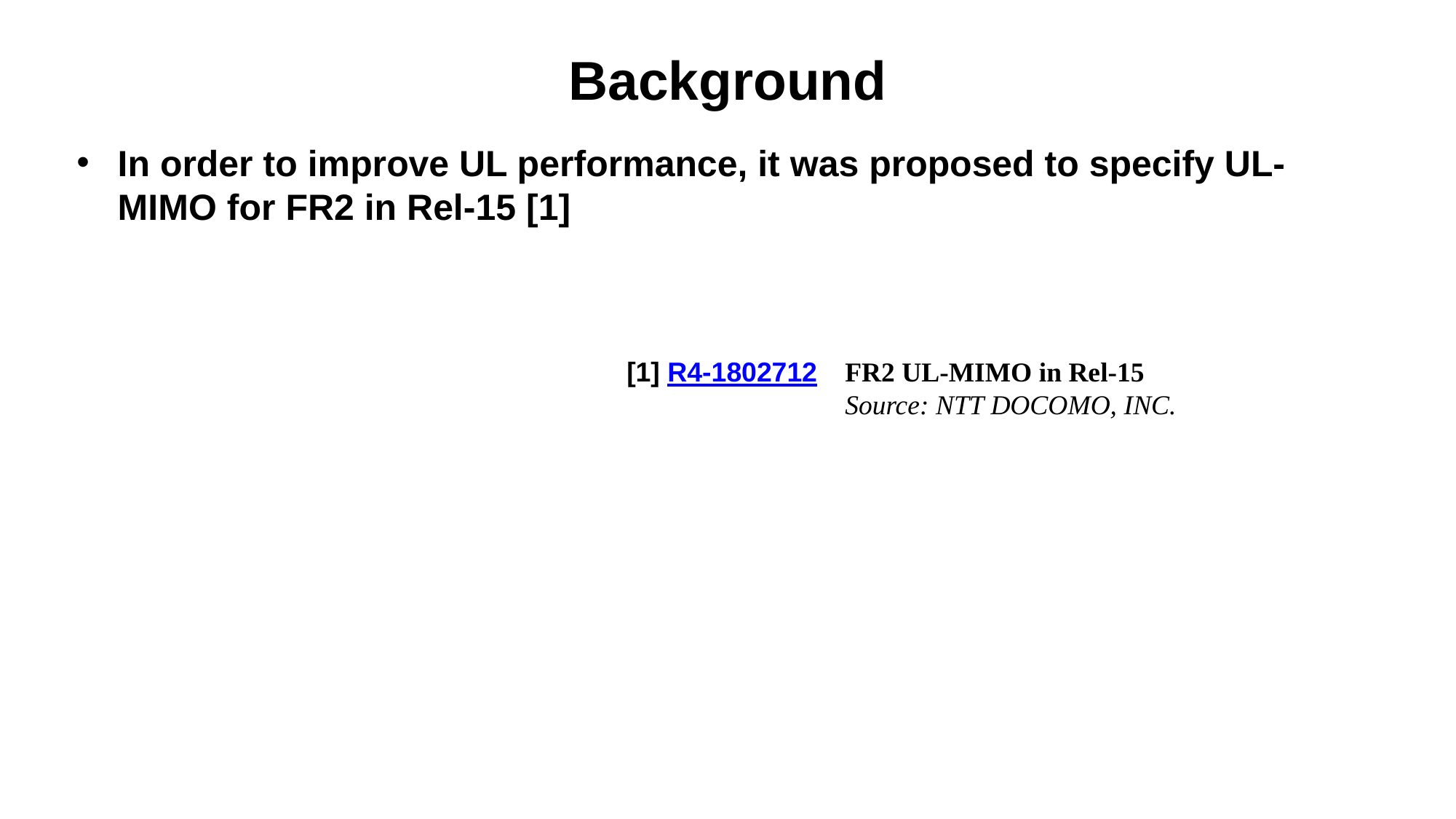

# Background
In order to improve UL performance, it was proposed to specify UL-MIMO for FR2 in Rel-15 [1]
[1] R4-1802712	FR2 UL-MIMO in Rel-15
		Source: NTT DOCOMO, INC.